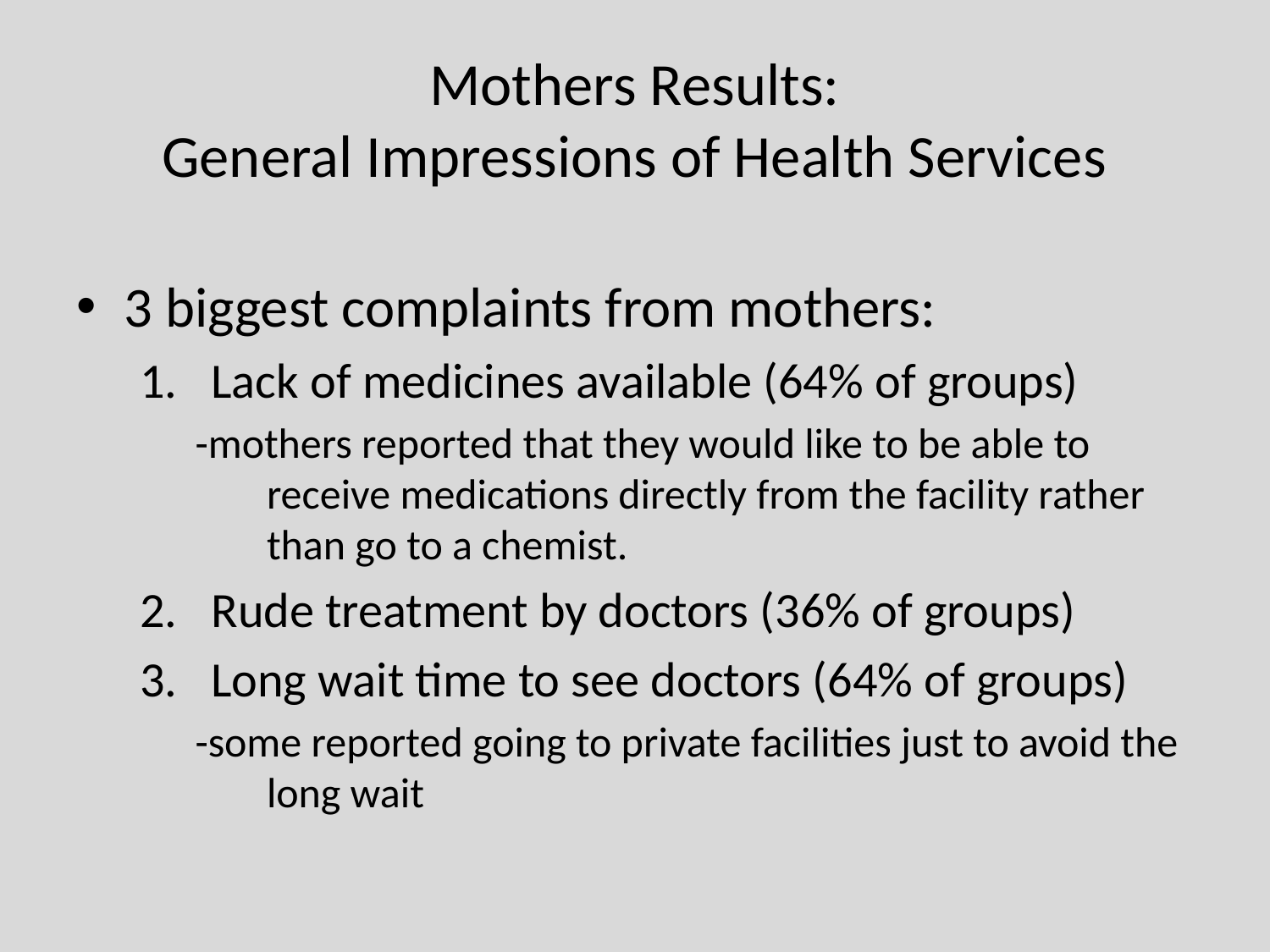

# Mothers Results: General Impressions of Health Services
3 biggest complaints from mothers:
Lack of medicines available (64% of groups)
-mothers reported that they would like to be able to receive medications directly from the facility rather than go to a chemist.
Rude treatment by doctors (36% of groups)
Long wait time to see doctors (64% of groups)
-some reported going to private facilities just to avoid the long wait